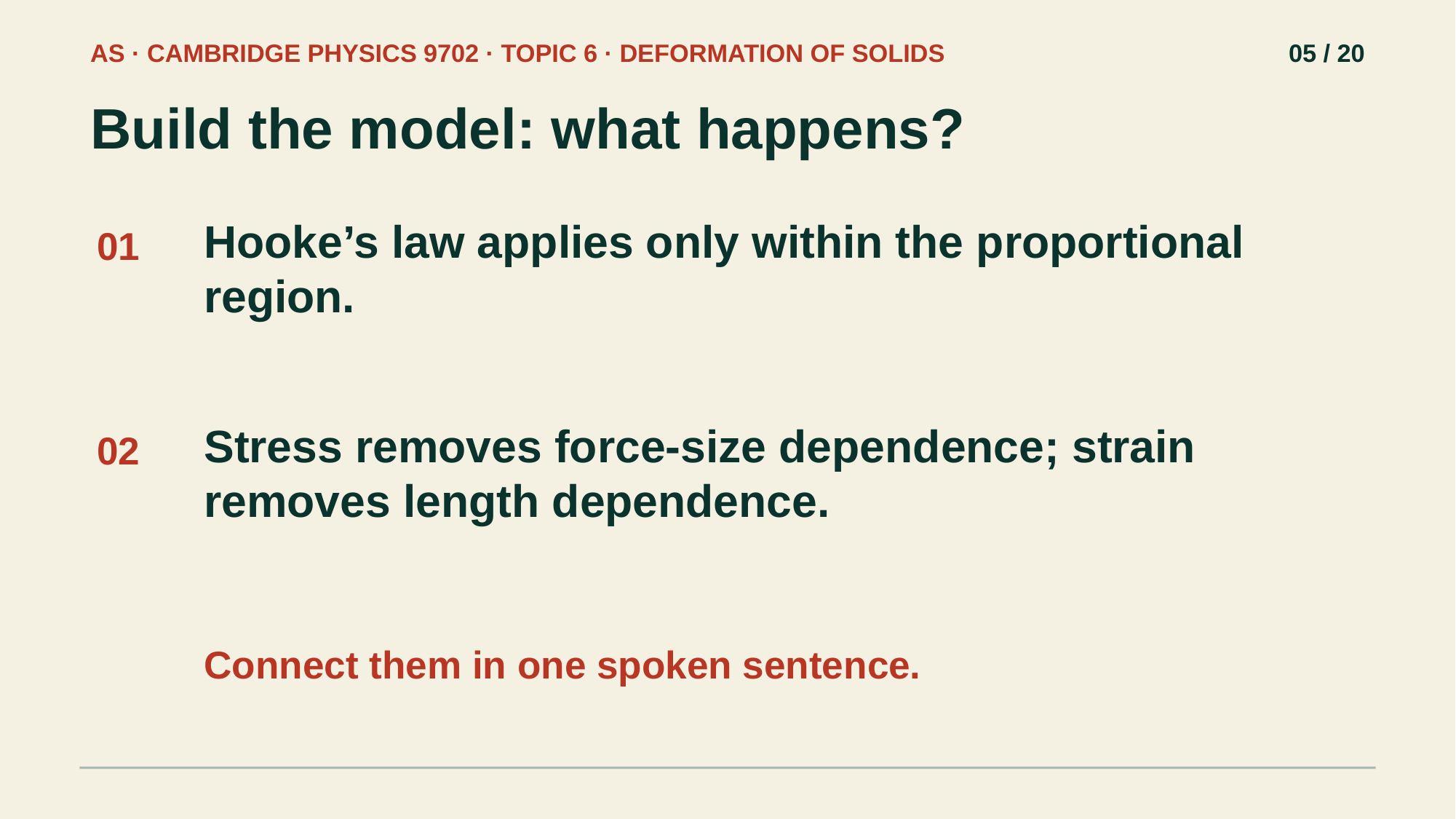

AS · CAMBRIDGE PHYSICS 9702 · TOPIC 6 · DEFORMATION OF SOLIDS
05 / 20
Build the model: what happens?
Hooke’s law applies only within the proportional region.
01
Stress removes force-size dependence; strain removes length dependence.
02
Connect them in one spoken sentence.